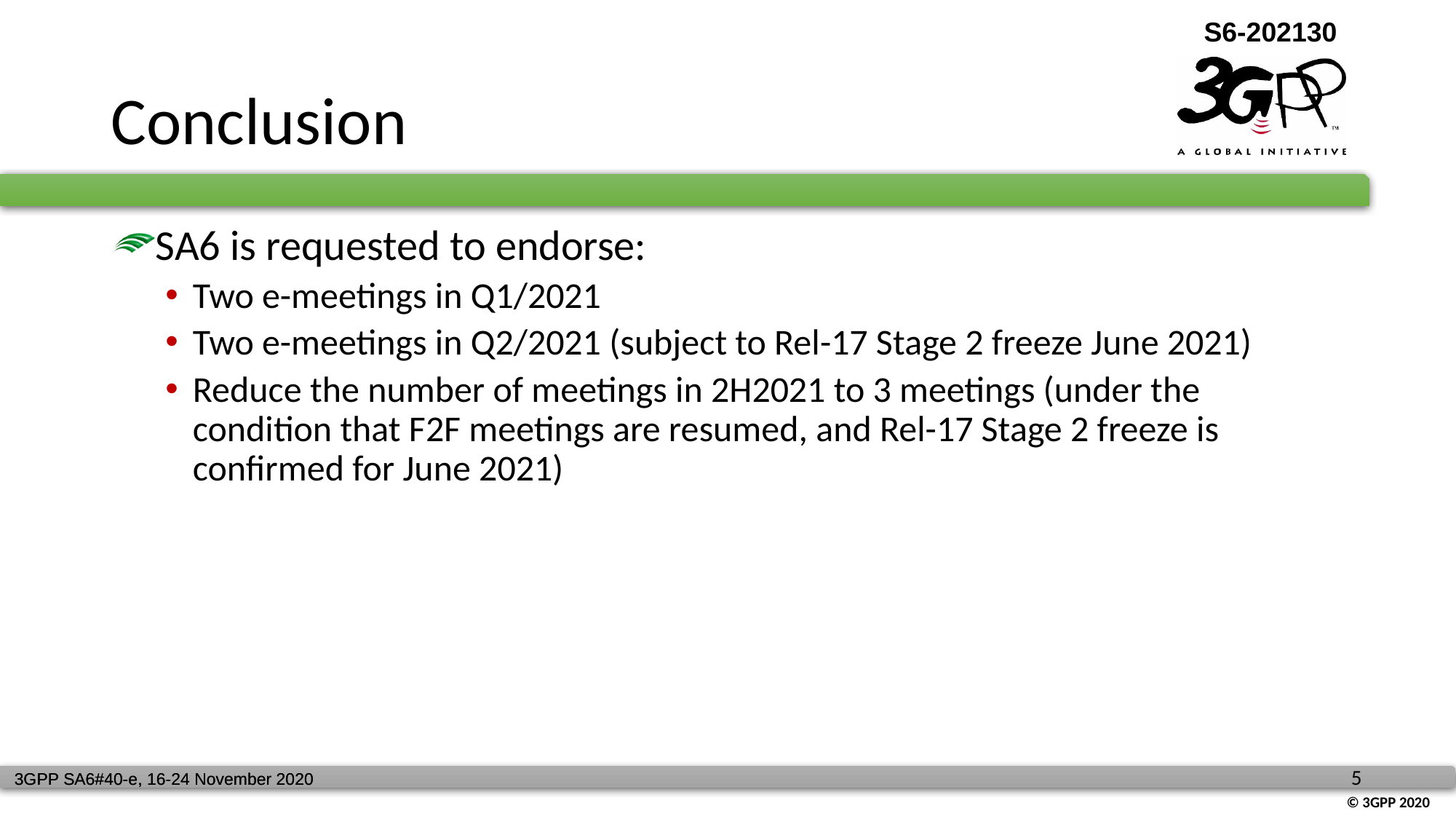

# Conclusion
SA6 is requested to endorse:
Two e-meetings in Q1/2021
Two e-meetings in Q2/2021 (subject to Rel-17 Stage 2 freeze June 2021)
Reduce the number of meetings in 2H2021 to 3 meetings (under the condition that F2F meetings are resumed, and Rel-17 Stage 2 freeze is confirmed for June 2021)